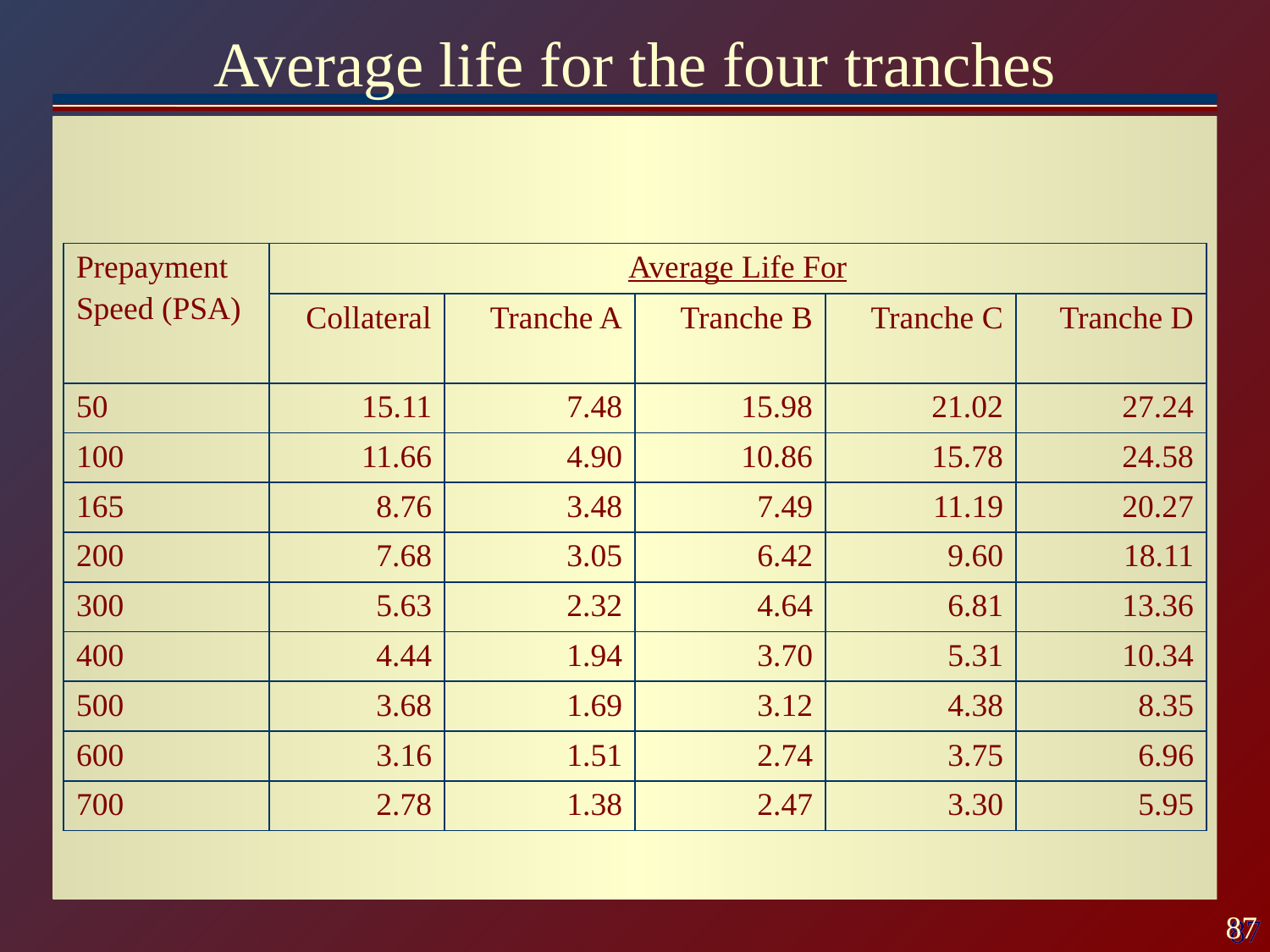

# Average life for the four tranches
| Prepayment Speed (PSA) | Average Life For |  |  |  |  |
| --- | --- | --- | --- | --- | --- |
|  | Collateral | Tranche A | Tranche B | Tranche C | Tranche D |
| 50 | 15.11 | 7.48 | 15.98 | 21.02 | 27.24 |
| 100 | 11.66 | 4.90 | 10.86 | 15.78 | 24.58 |
| 165 | 8.76 | 3.48 | 7.49 | 11.19 | 20.27 |
| 200 | 7.68 | 3.05 | 6.42 | 9.60 | 18.11 |
| 300 | 5.63 | 2.32 | 4.64 | 6.81 | 13.36 |
| 400 | 4.44 | 1.94 | 3.70 | 5.31 | 10.34 |
| 500 | 3.68 | 1.69 | 3.12 | 4.38 | 8.35 |
| 600 | 3.16 | 1.51 | 2.74 | 3.75 | 6.96 |
| 700 | 2.78 | 1.38 | 2.47 | 3.30 | 5.95 |